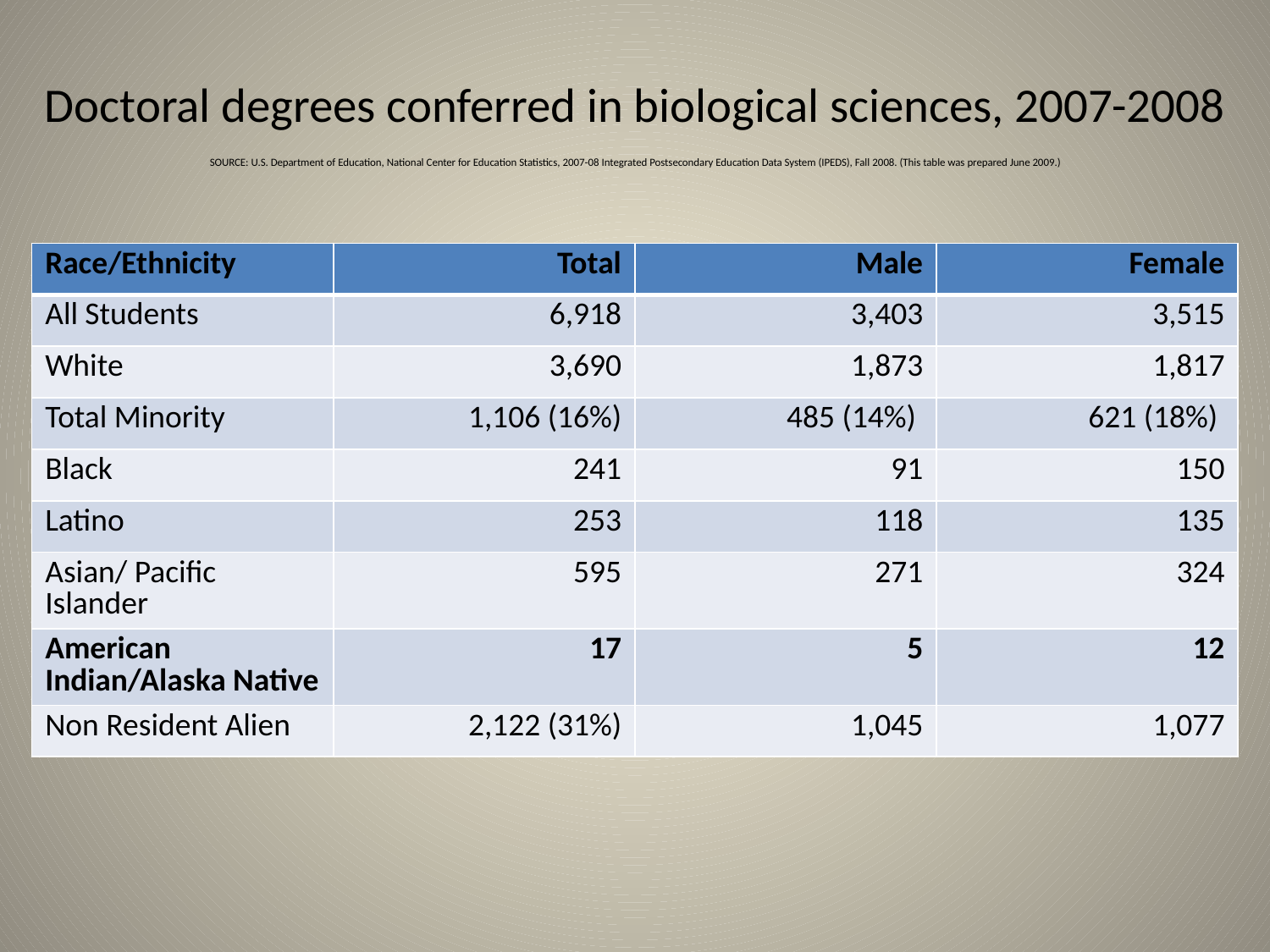

# Doctoral degrees conferred in biological sciences, 2007-2008 SOURCE: U.S. Department of Education, National Center for Education Statistics, 2007-08 Integrated Postsecondary Education Data System (IPEDS), Fall 2008. (This table was prepared June 2009.)
| Race/Ethnicity | Total | Male | Female |
| --- | --- | --- | --- |
| All Students | 6,918 | 3,403 | 3,515 |
| White | 3,690 | 1,873 | 1,817 |
| Total Minority | 1,106 (16%) | 485 (14%) | 621 (18%) |
| Black | 241 | 91 | 150 |
| Latino | 253 | 118 | 135 |
| Asian/ Pacific Islander | 595 | 271 | 324 |
| American Indian/Alaska Native | 17 | 5 | 12 |
| Non Resident Alien | 2,122 (31%) | 1,045 | 1,077 |